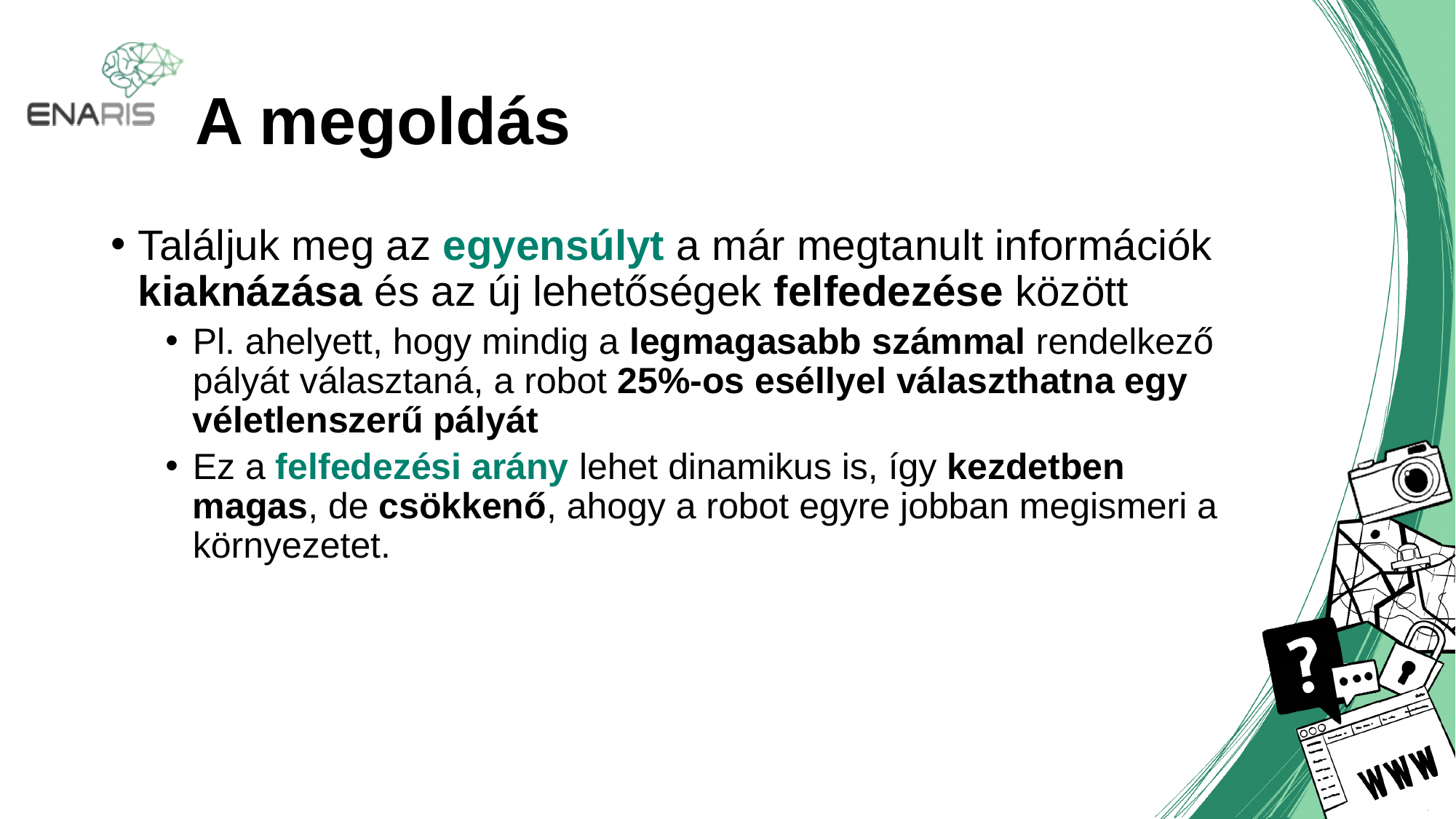

# A megoldás
Találjuk meg az egyensúlyt a már megtanult információk kiaknázása és az új lehetőségek felfedezése között
Pl. ahelyett, hogy mindig a legmagasabb számmal rendelkező pályát választaná, a robot 25%-os eséllyel választhatna egy véletlenszerű pályát
Ez a felfedezési arány lehet dinamikus is, így kezdetben magas, de csökkenő, ahogy a robot egyre jobban megismeri a környezetet.